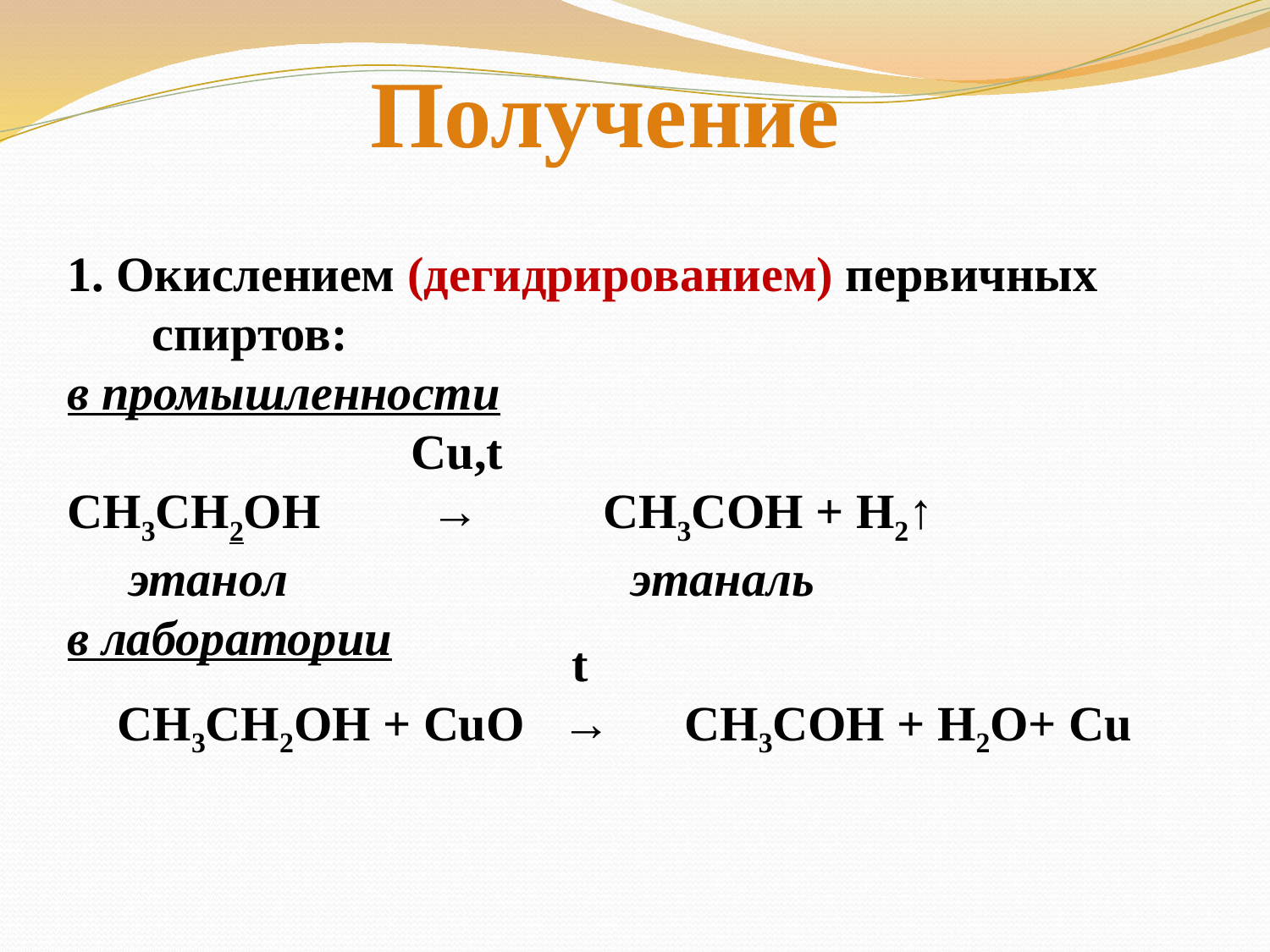

Получение
1. Окислением (дегидрированием) первичных спиртов:
в промышленности
                            Cu,t
СН3СН2ОН         →          CH3COH + H2↑
     этанол                            этаналь
в лаборатории

                                     t
СН3СН2ОН + CuO   →      CH3COH + H2O+ Cu